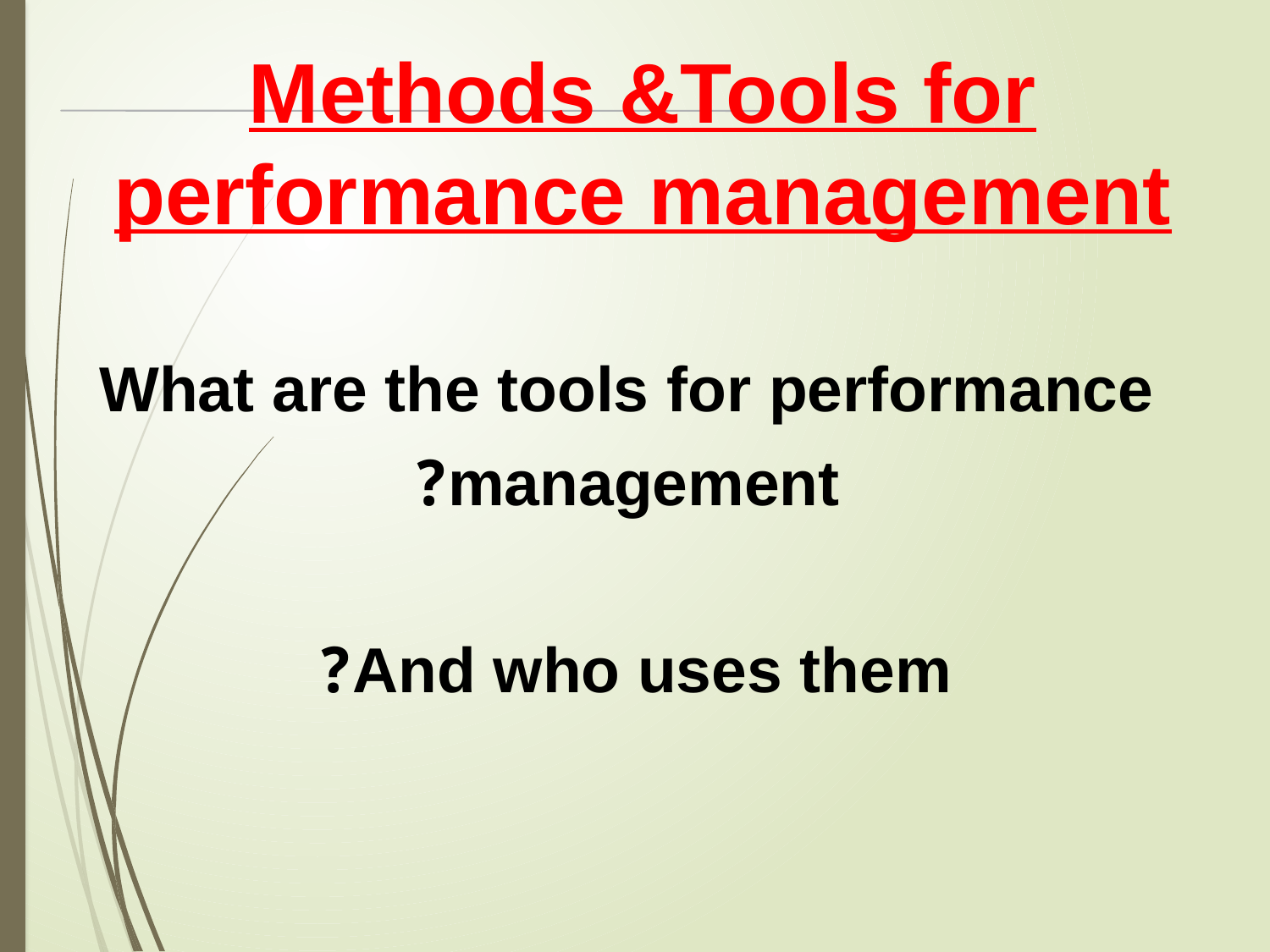

# Methods &Tools for performance management

 What are the tools for performance
 management?

And who uses them?